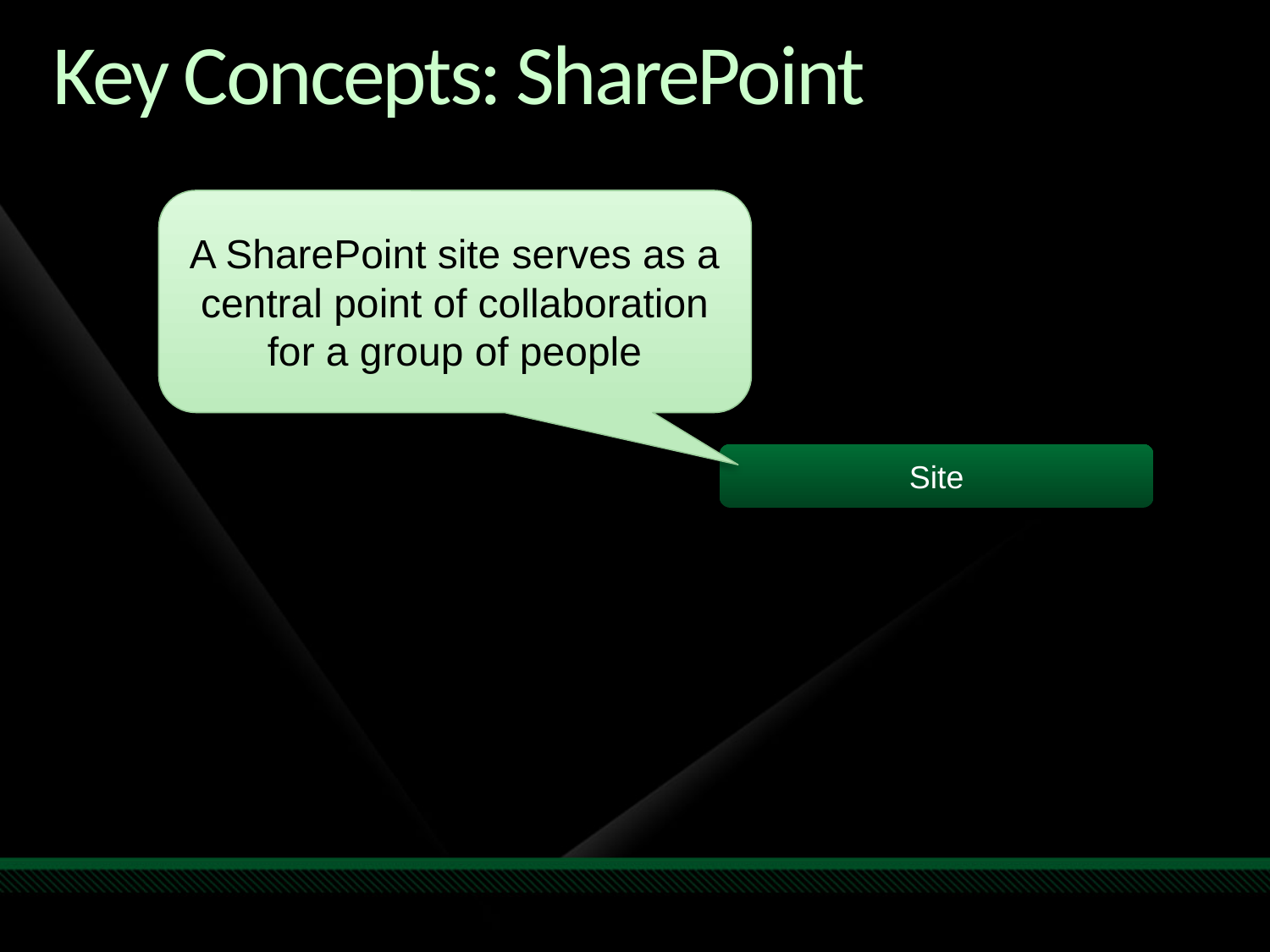

# Key Concepts: SharePoint
A SharePoint site serves as a central point of collaboration for a group of people
Site